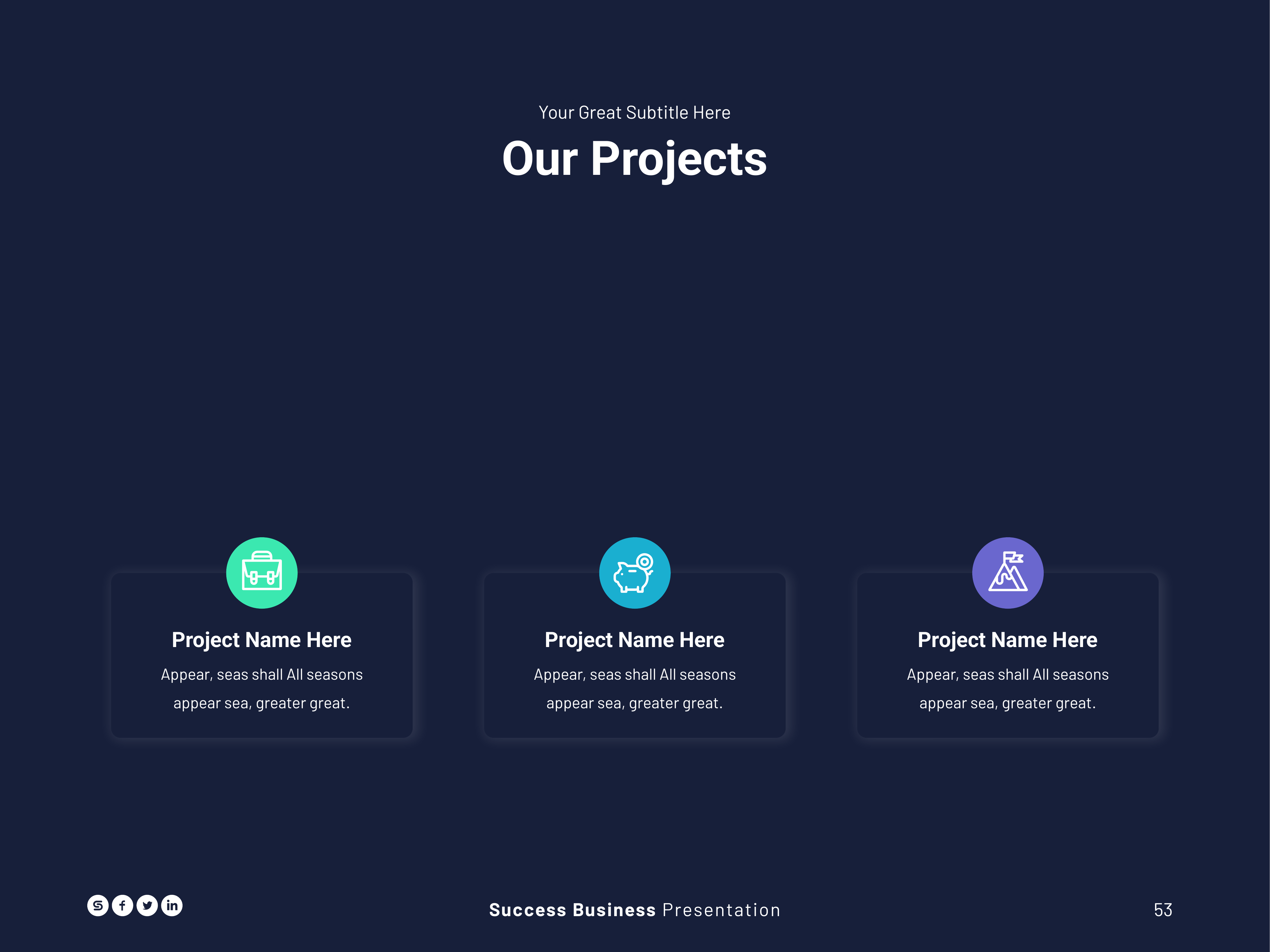

Your Great Subtitle Here
Our Projects

Project Name Here
Appear, seas shall All seasons appear sea, greater great.
Project Name Here
Appear, seas shall All seasons appear sea, greater great.
Project Name Here
Appear, seas shall All seasons appear sea, greater great.